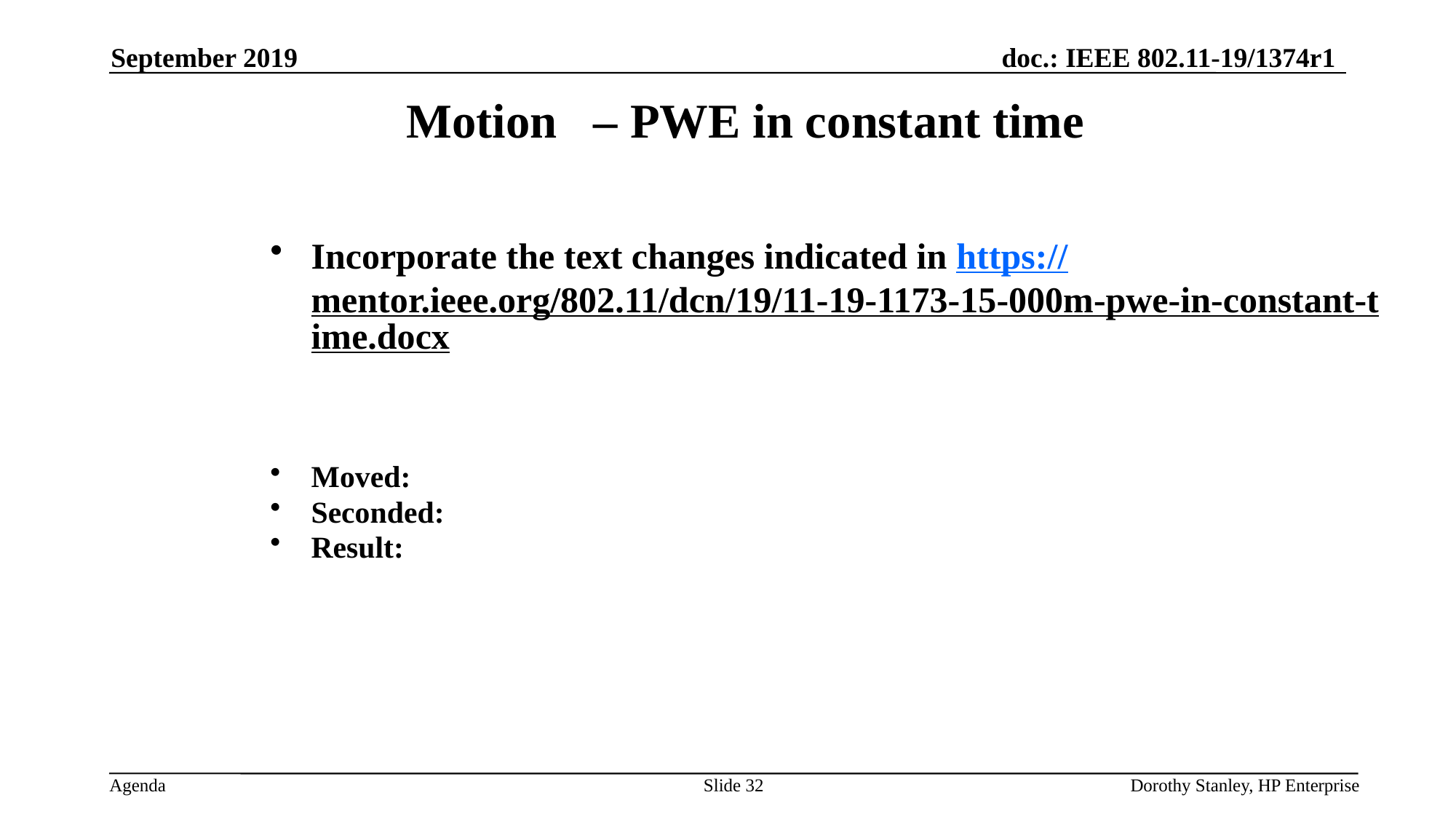

September 2019
Motion   – PWE in constant time

Incorporate the text changes indicated in https://mentor.ieee.org/802.11/dcn/19/11-19-1173-15-000m-pwe-in-constant-time.docx

Moved:
Seconded:
Result:

Slide 32
Dorothy Stanley, HP Enterprise